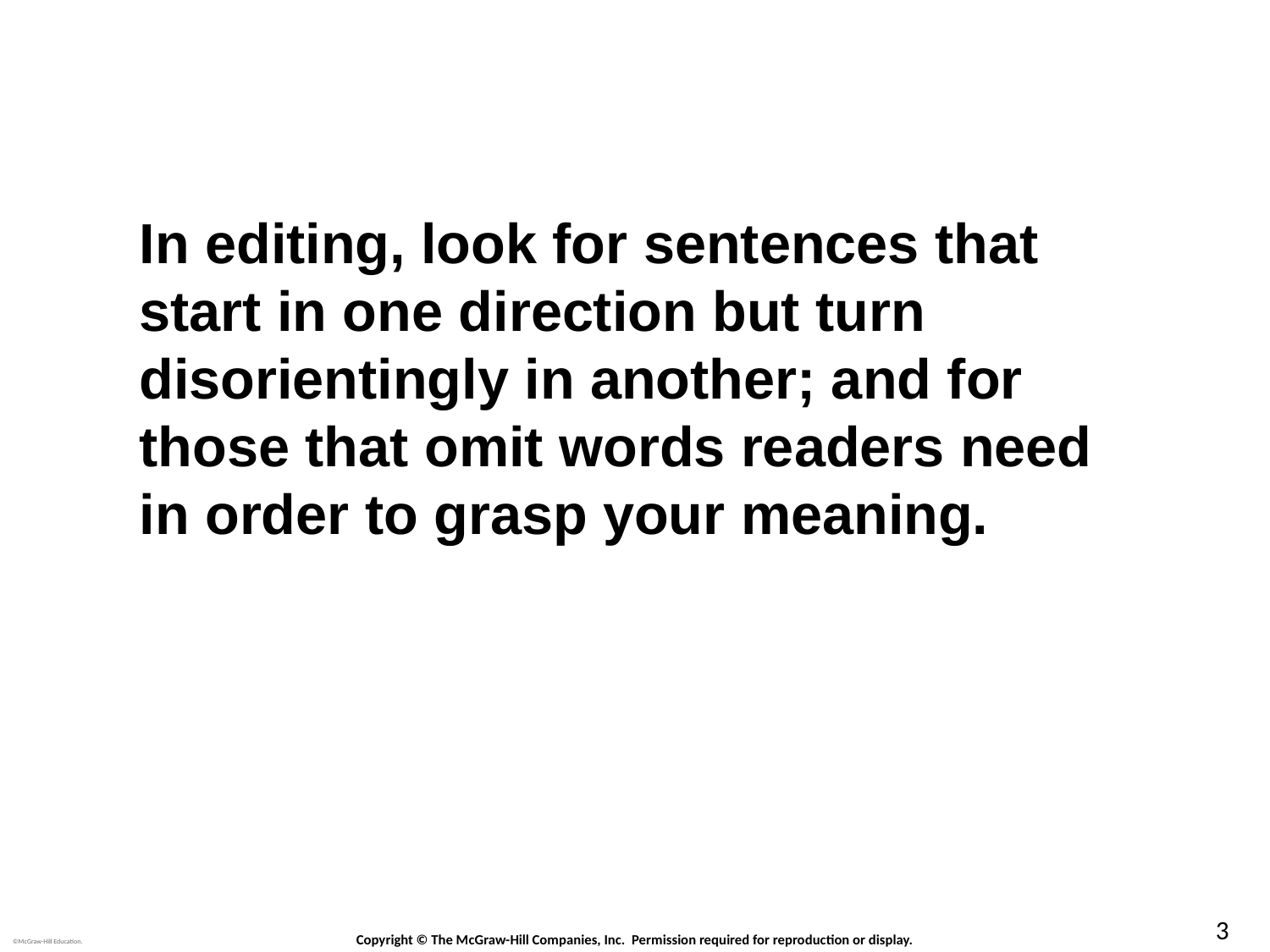

# In editing, look for sentences that start in one direction but turn disorientingly in another; and for those that omit words readers need in order to grasp your meaning.